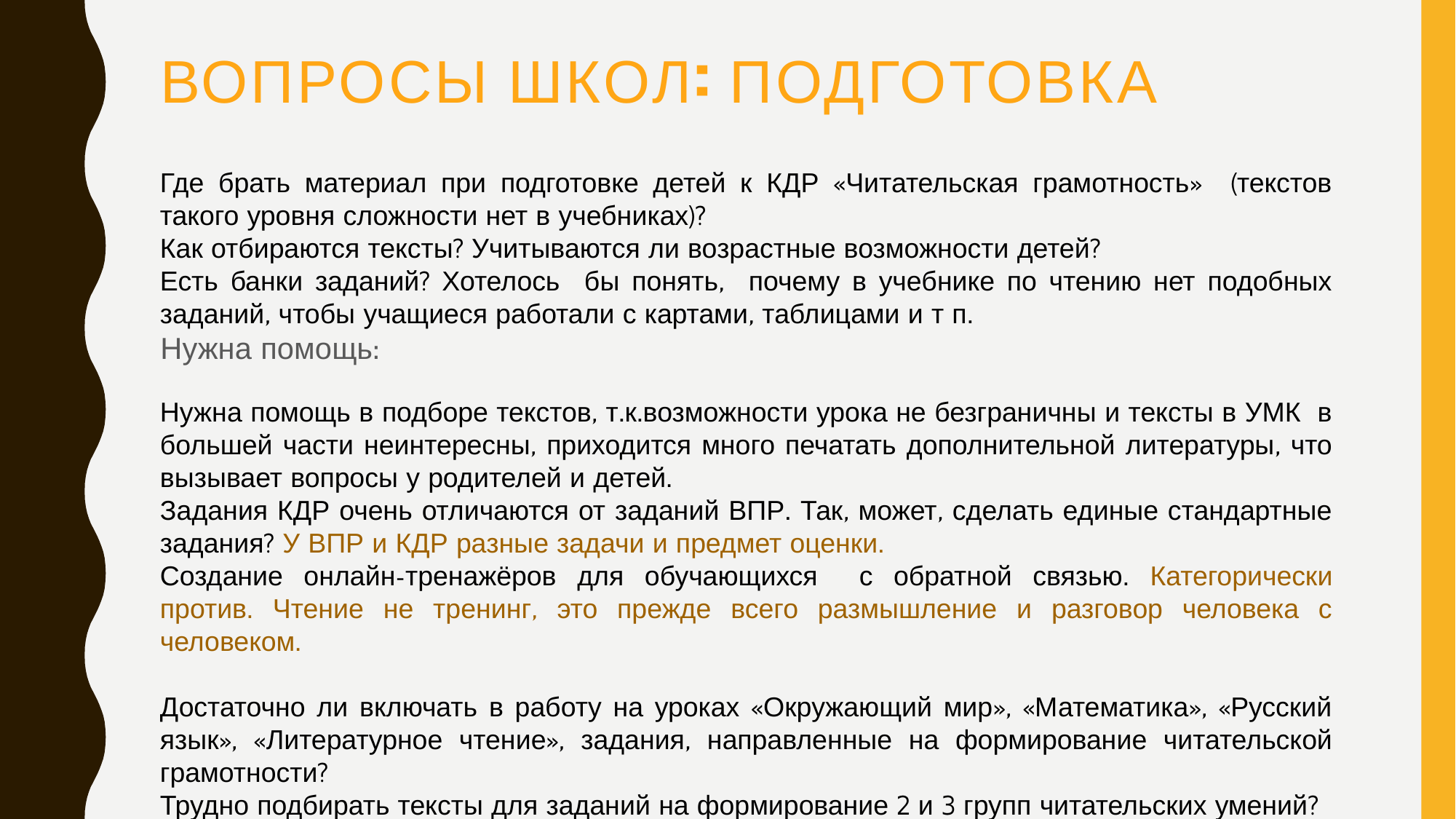

# Вопросы школ: подготовка
Где брать материал при подготовке детей к КДР «Читательская грамотность»  (текстов такого уровня сложности нет в учебниках)?
Как отбираются тексты? Учитываются ли возрастные возможности детей?
Есть банки заданий? Хотелось  бы понять,  почему в учебнике по чтению нет подобных заданий, чтобы учащиеся работали с картами, таблицами и т п.

Нужна помощь в подборе текстов, т.к.возможности урока не безграничны и тексты в УМК  в большей части неинтересны, приходится много печатать дополнительной литературы, что вызывает вопросы у родителей и детей.
Задания КДР очень отличаются от заданий ВПР. Так, может, сделать единые стандартные задания? У ВПР и КДР разные задачи и предмет оценки.
Создание онлайн-тренажёров для обучающихся  с обратной связью. Категорически против. Чтение не тренинг, это прежде всего размышление и разговор человека с человеком.

Достаточно ли включать в работу на уроках «Окружающий мир», «Математика», «Русский язык», «Литературное чтение», задания, направленные на формирование читательской грамотности?
Трудно подбирать тексты для заданий на формирование 2 и 3 групп читательских умений?

Нужна помощь: